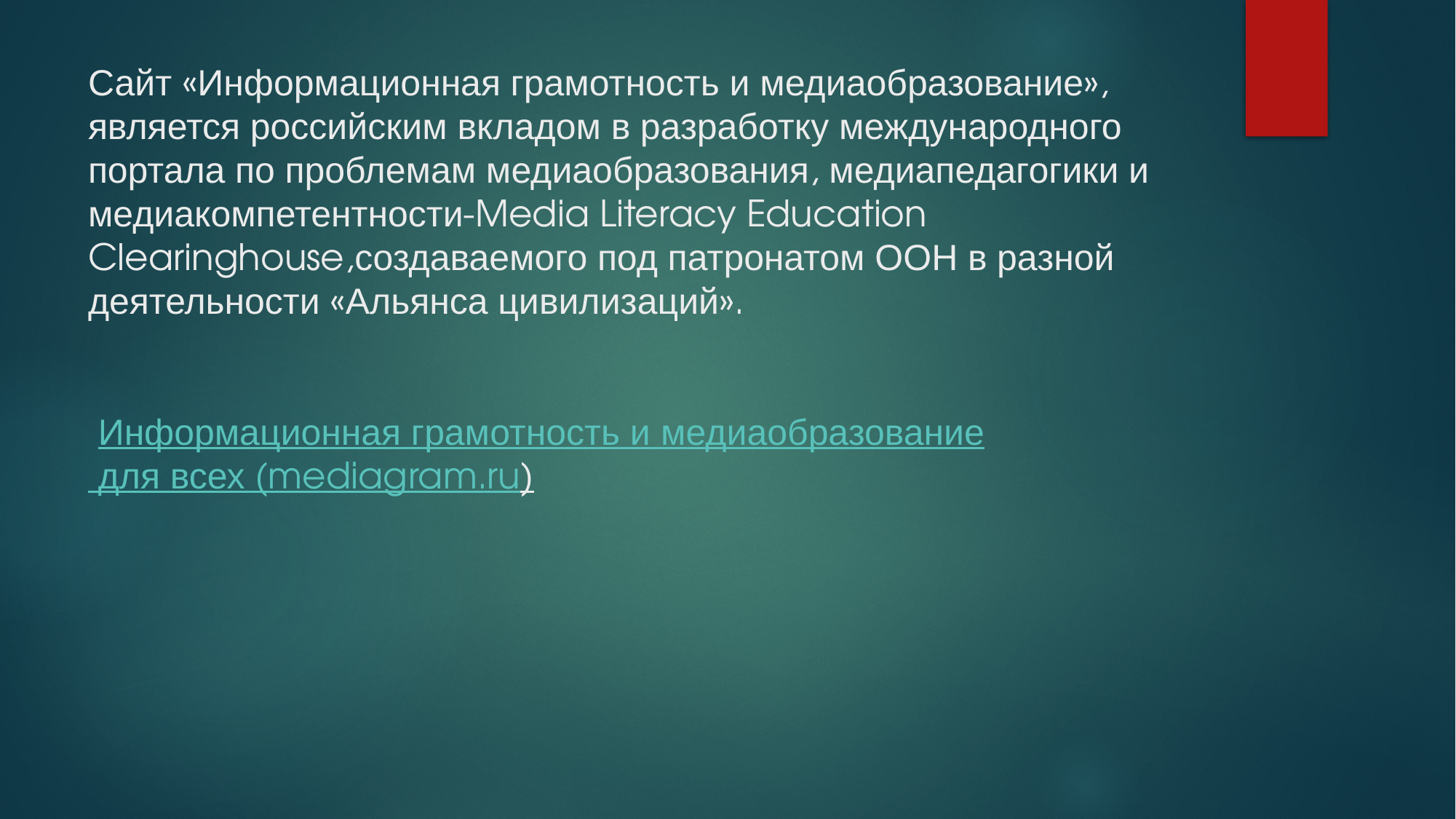

# Сайт «Информационная грамотность и медиаобразование», является российским вкладом в разработку международного портала по проблемам медиаобразования, медиапедагогики и медиакомпетентности-Media Literacy Education Clearinghouse,создаваемого под патронатом ООН в разной деятельности «Альянса цивилизаций». Информационная грамотность и медиаобразование для всех (mediagram.ru)